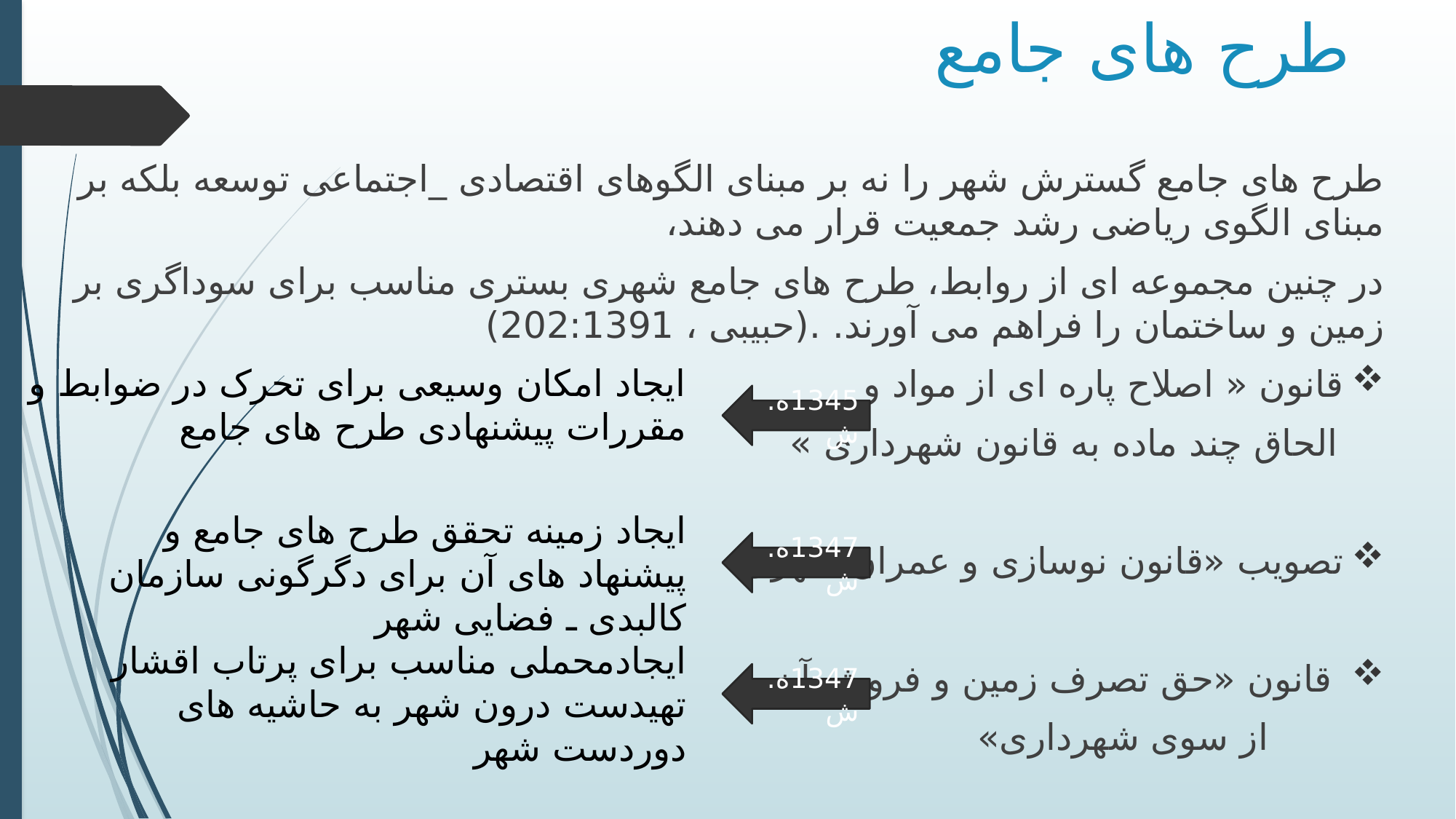

# طرح های جامع
طرح های جامع گسترش شهر را نه بر مبنای الگوهای اقتصادی _اجتماعی توسعه بلکه بر مبنای الگوی ریاضی رشد جمعیت قرار می دهند،
در چنین مجموعه ای از روابط، طرح های جامع شهری بستری مناسب برای سوداگری بر زمین و ساختمان را فراهم می آورند. .(حبیبی ، 202:1391)
قانون « اصلاح پاره ای از مواد و
    الحاق چند ماده به قانون شهرداری »

تصویب «قانون نوسازی و عمران شهری»

 قانون «حق تصرف زمین و فروش آن
          از سوی شهرداری»

ایجاد امکان وسیعی برای تحرک در ضوابط و مقررات پیشنهادی طرح های جامع
1345ه.ش
ایجاد زمینه تحقق طرح های جامع و پیشنهاد های آن برای دگرگونی سازمان کالبدی ـ فضایی شهر
1347ه.ش
ایجادمحملی مناسب برای پرتاب اقشار تهیدست درون شهر به حاشیه های دوردست شهر
1347ه.ش